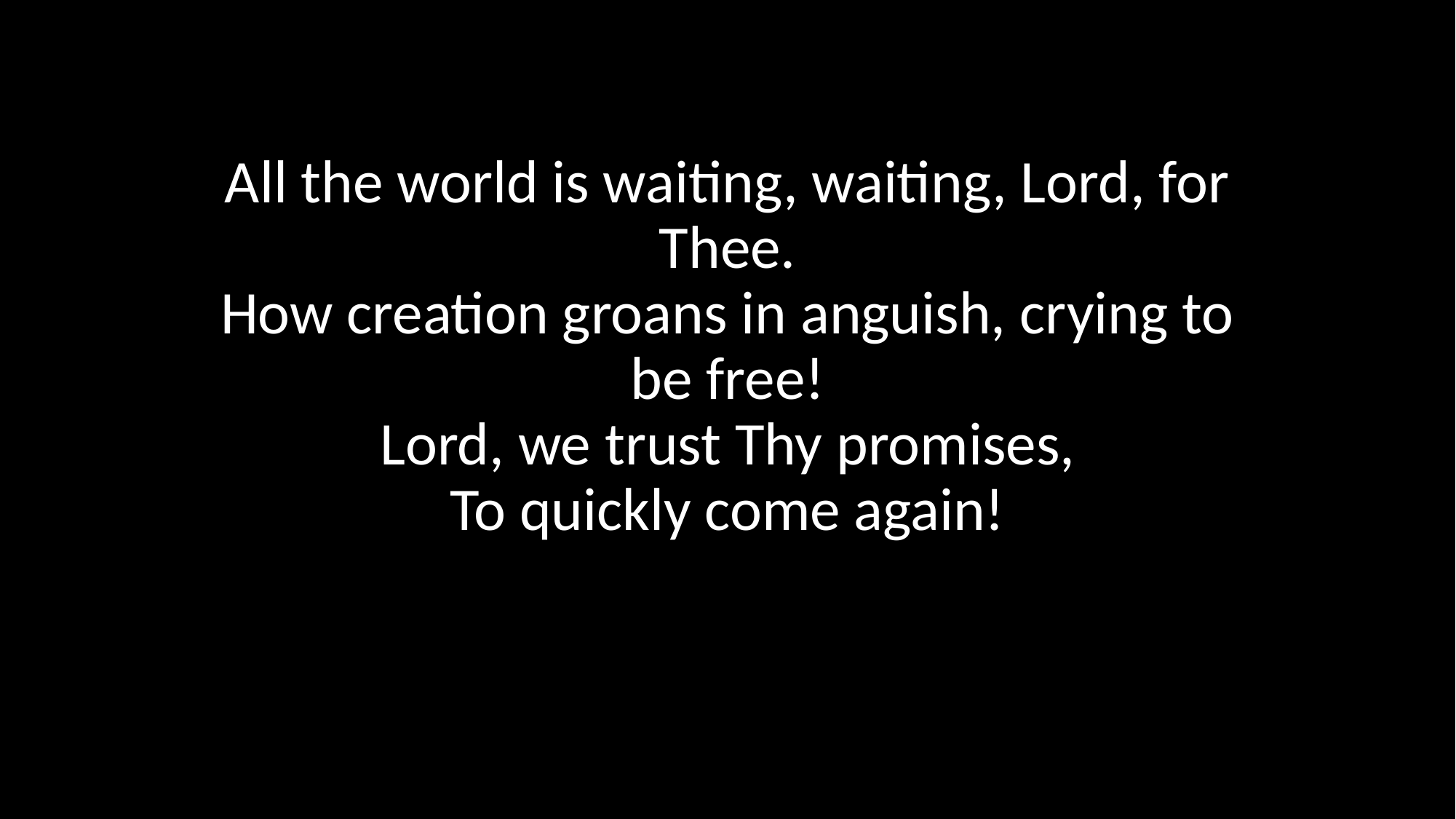

All the world is waiting, waiting, Lord, for Thee.
How creation groans in anguish, crying to be free!
Lord, we trust Thy promises,
To quickly come again!